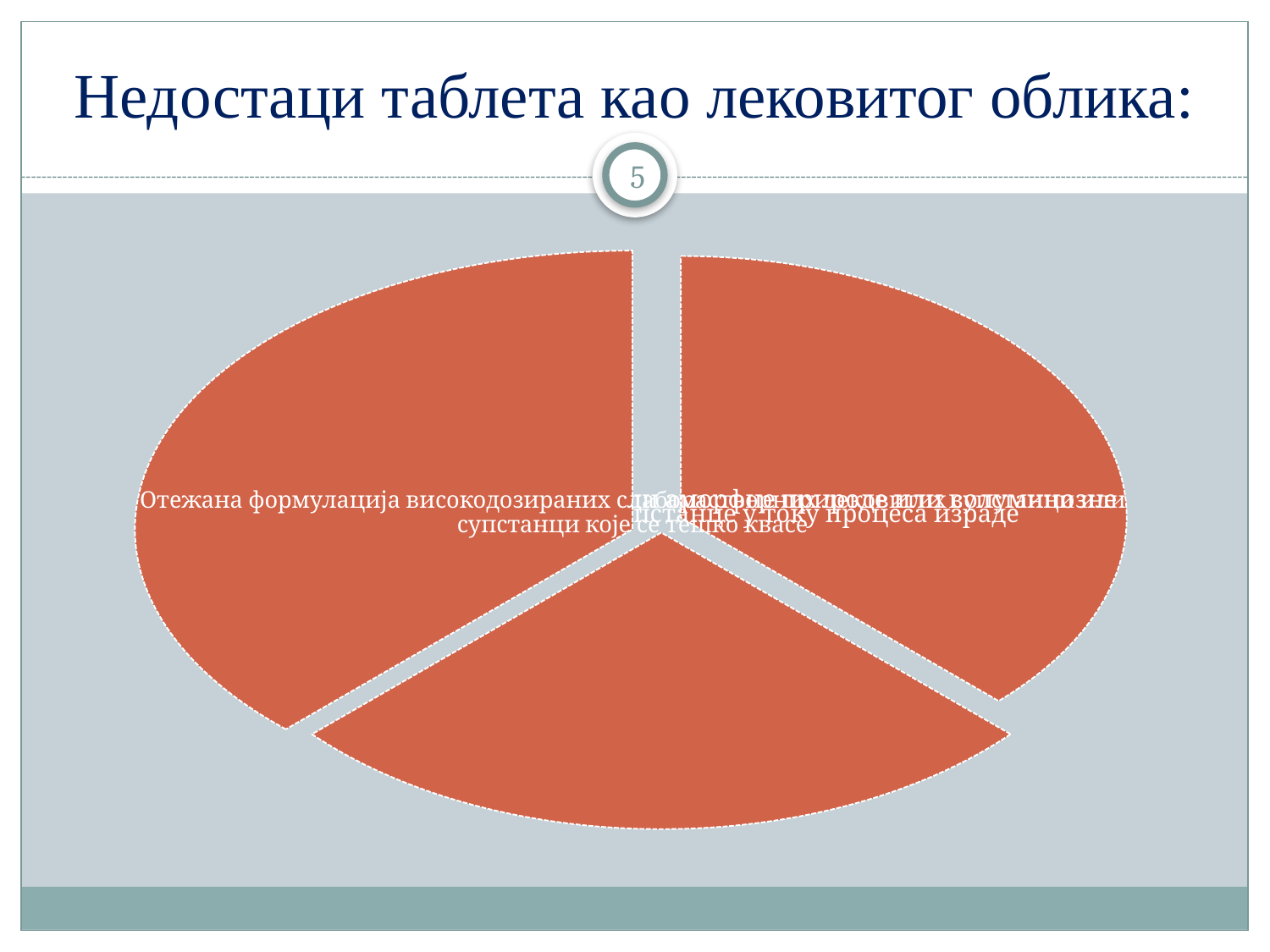

# Недостаци таблета као лековитог облика:
5
Тешко компримовање супстанци аморфне природе или волуминозне

Нестабилност лековите супстанце у току процеса израде

Отежана формулација високодозираних слаборастворних лековитих супстанци или супстанци које се тешко квасе